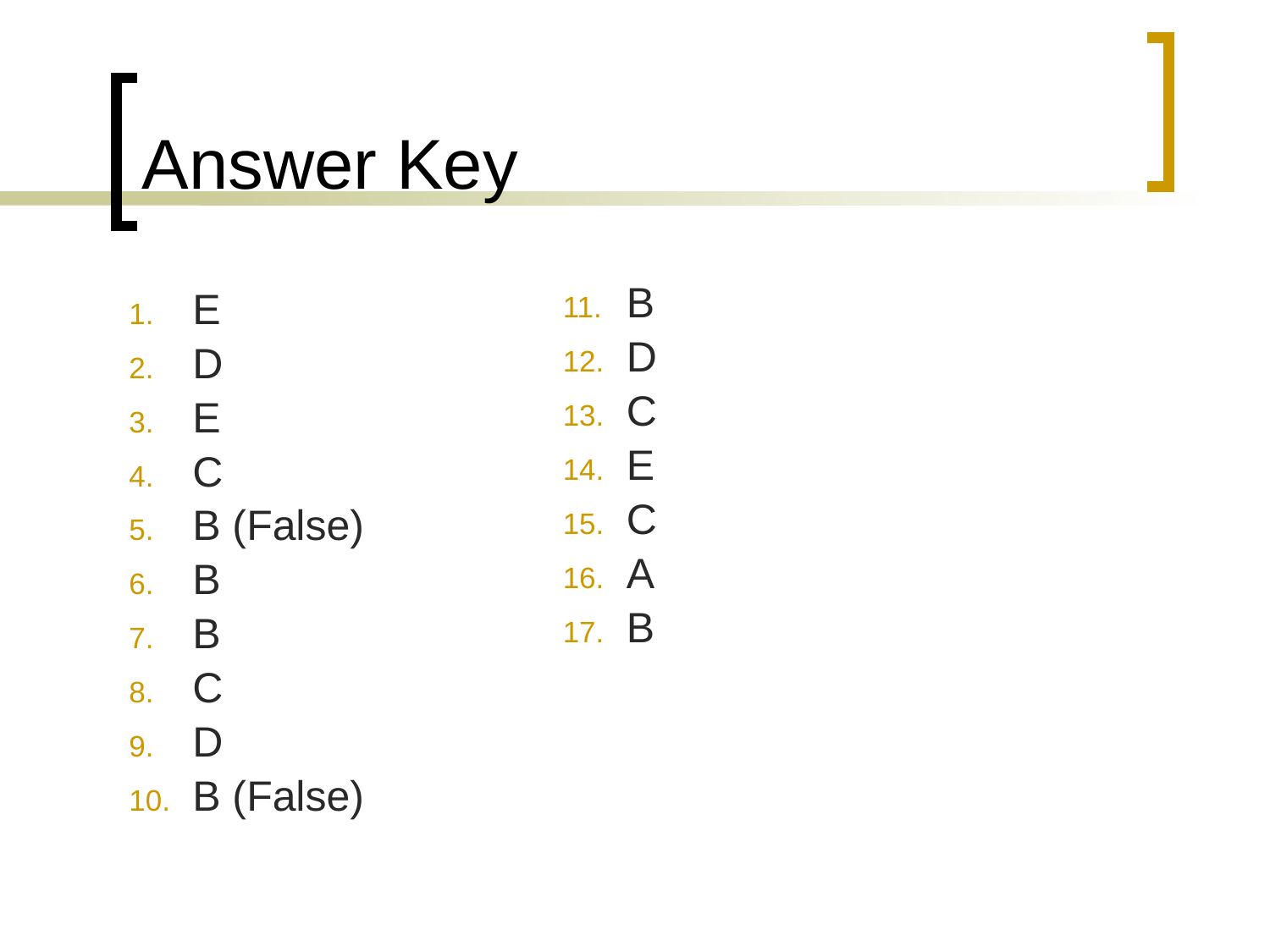

# Answer Key

E
D
E
C
B (False)
B
B
C
D
B (False)

B
D
C
E
C
A
B